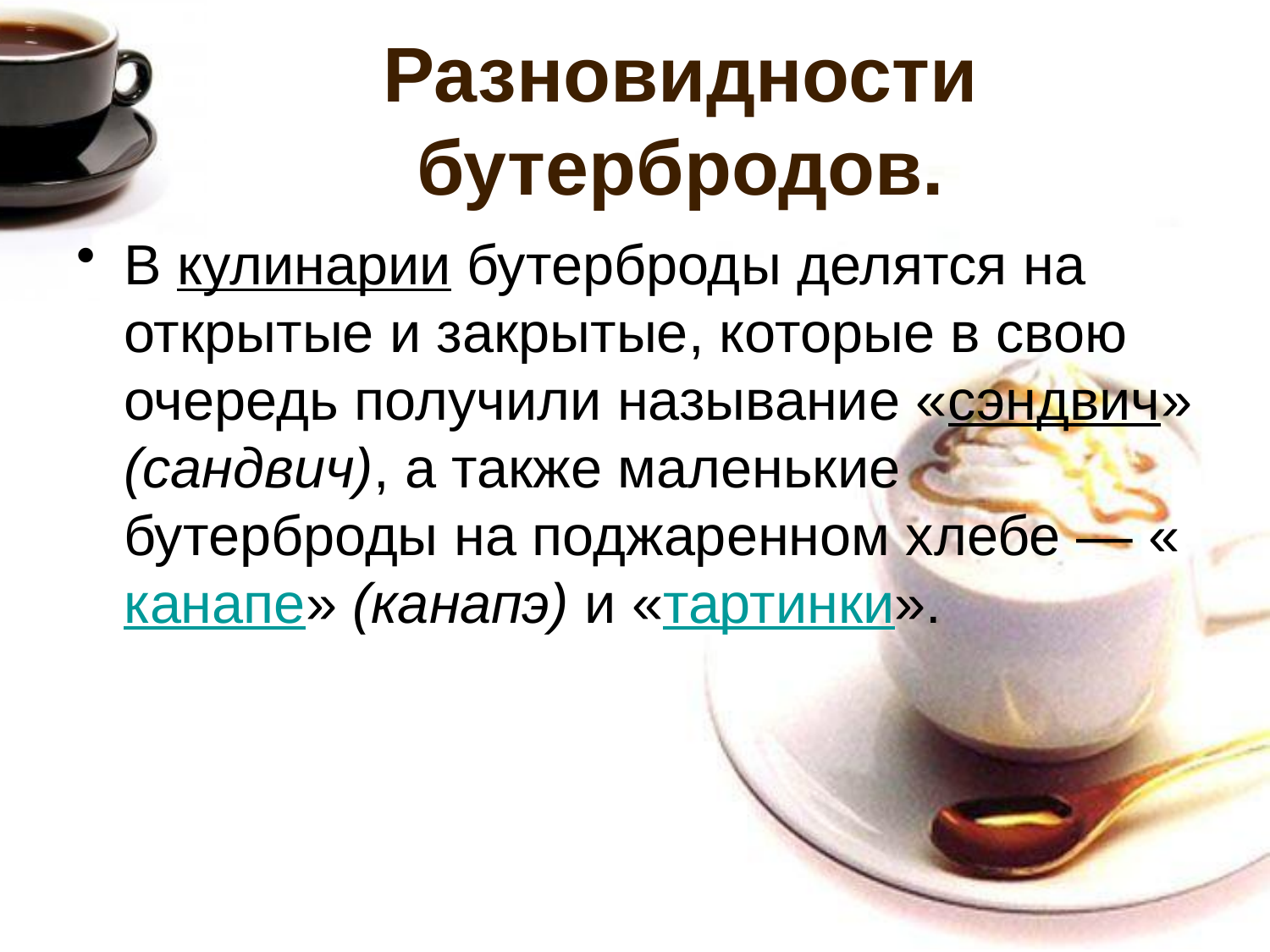

# Разновидности бутербродов.
В кулинарии бутерброды делятся на открытые и закрытые, которые в свою очередь получили называние «сэндвич» (сандвич), а также маленькие бутерброды на поджаренном хлебе — «канапе» (канапэ) и «тартинки».